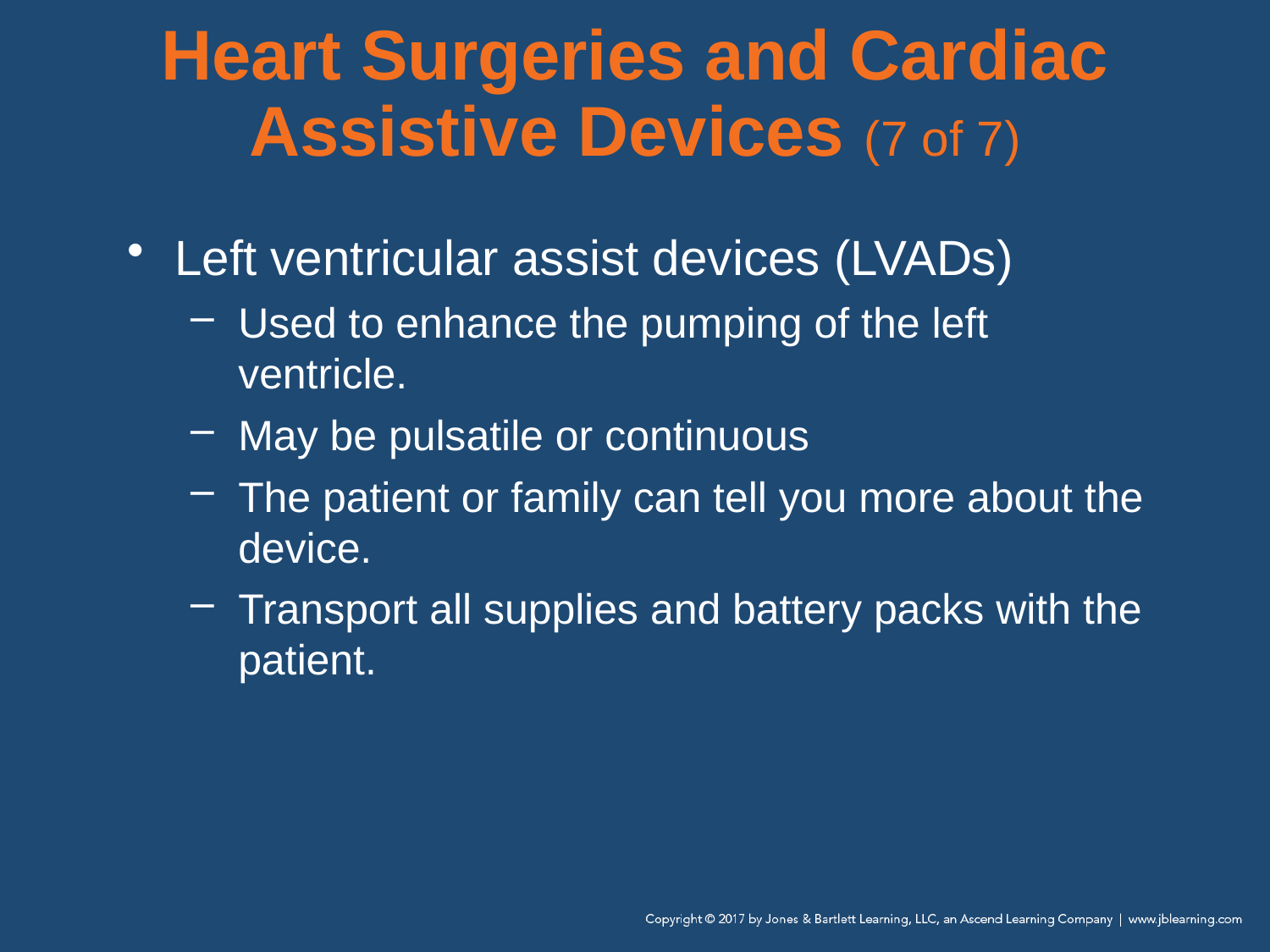

# Heart Surgeries and Cardiac Assistive Devices (7 of 7)
Left ventricular assist devices (LVADs)
Used to enhance the pumping of the left ventricle.
May be pulsatile or continuous
The patient or family can tell you more about the device.
Transport all supplies and battery packs with the patient.